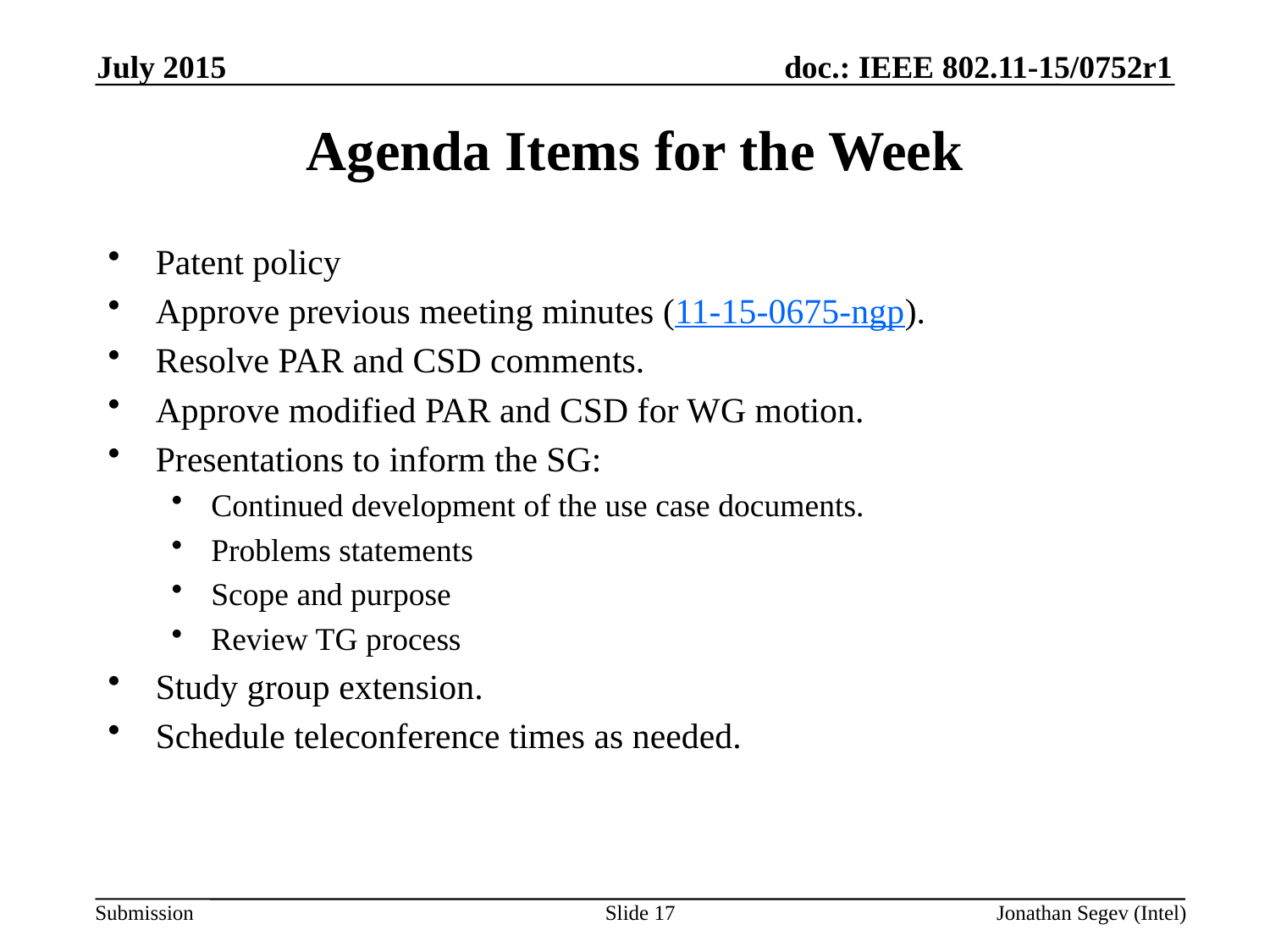

July 2015
Agenda Items for the Week
Patent policy
Approve previous meeting minutes (11-15-0675-ngp).
Resolve PAR and CSD comments.
Approve modified PAR and CSD for WG motion.
Presentations to inform the SG:
Continued development of the use case documents.
Problems statements
Scope and purpose
Review TG process
Study group extension.
Schedule teleconference times as needed.

Slide 17
Jonathan Segev (Intel)